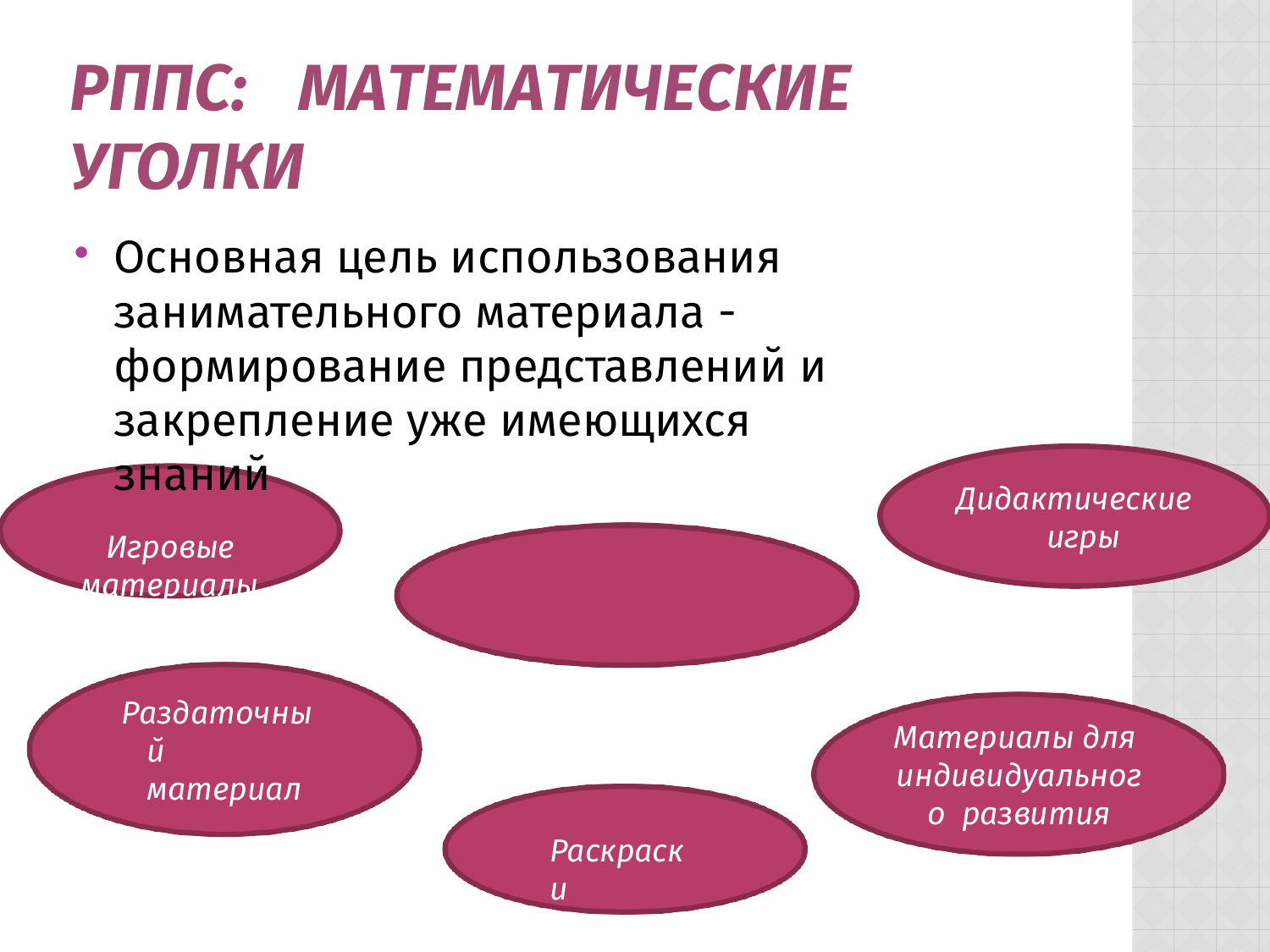

# РППС:	МАТЕМАТИЧЕСКИЕ  УГОЛКИ
Основная цель использования  занимательного материала -  формирование представлений и  закрепление уже имеющихся знаний
Игровые  материалы
Настольно -
печатные и  развивающие игры

Дидактические  игры

Раздаточный  материал
Материалы для  индивидуального  развития
Раскраски